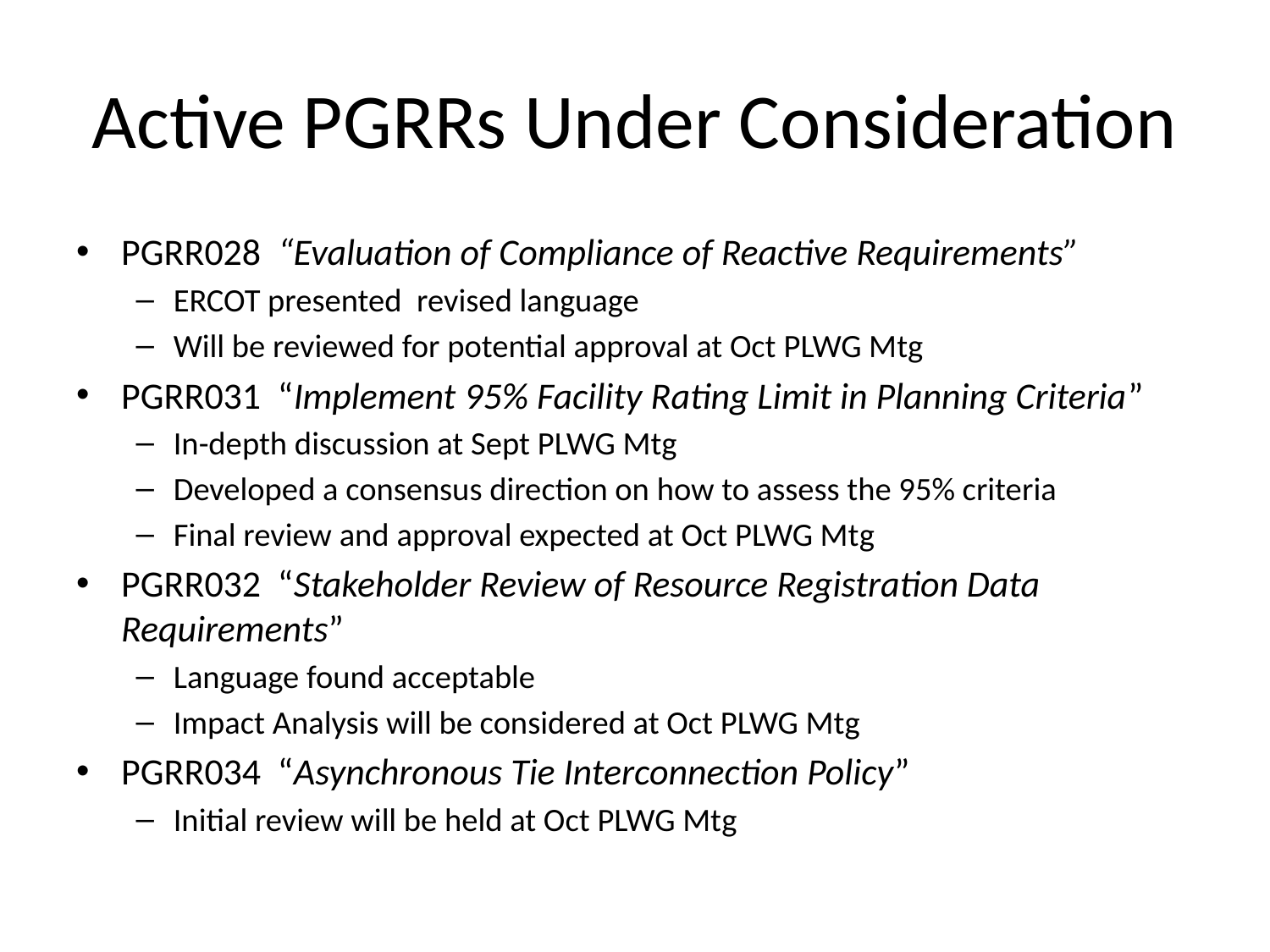

# Active PGRRs Under Consideration
PGRR028  “Evaluation of Compliance of Reactive Requirements”
ERCOT presented  revised language
Will be reviewed for potential approval at Oct PLWG Mtg
PGRR031  “Implement 95% Facility Rating Limit in Planning Criteria”
In-depth discussion at Sept PLWG Mtg
Developed a consensus direction on how to assess the 95% criteria
Final review and approval expected at Oct PLWG Mtg
PGRR032  “Stakeholder Review of Resource Registration Data Requirements”
Language found acceptable
Impact Analysis will be considered at Oct PLWG Mtg
PGRR034  “Asynchronous Tie Interconnection Policy”
Initial review will be held at Oct PLWG Mtg